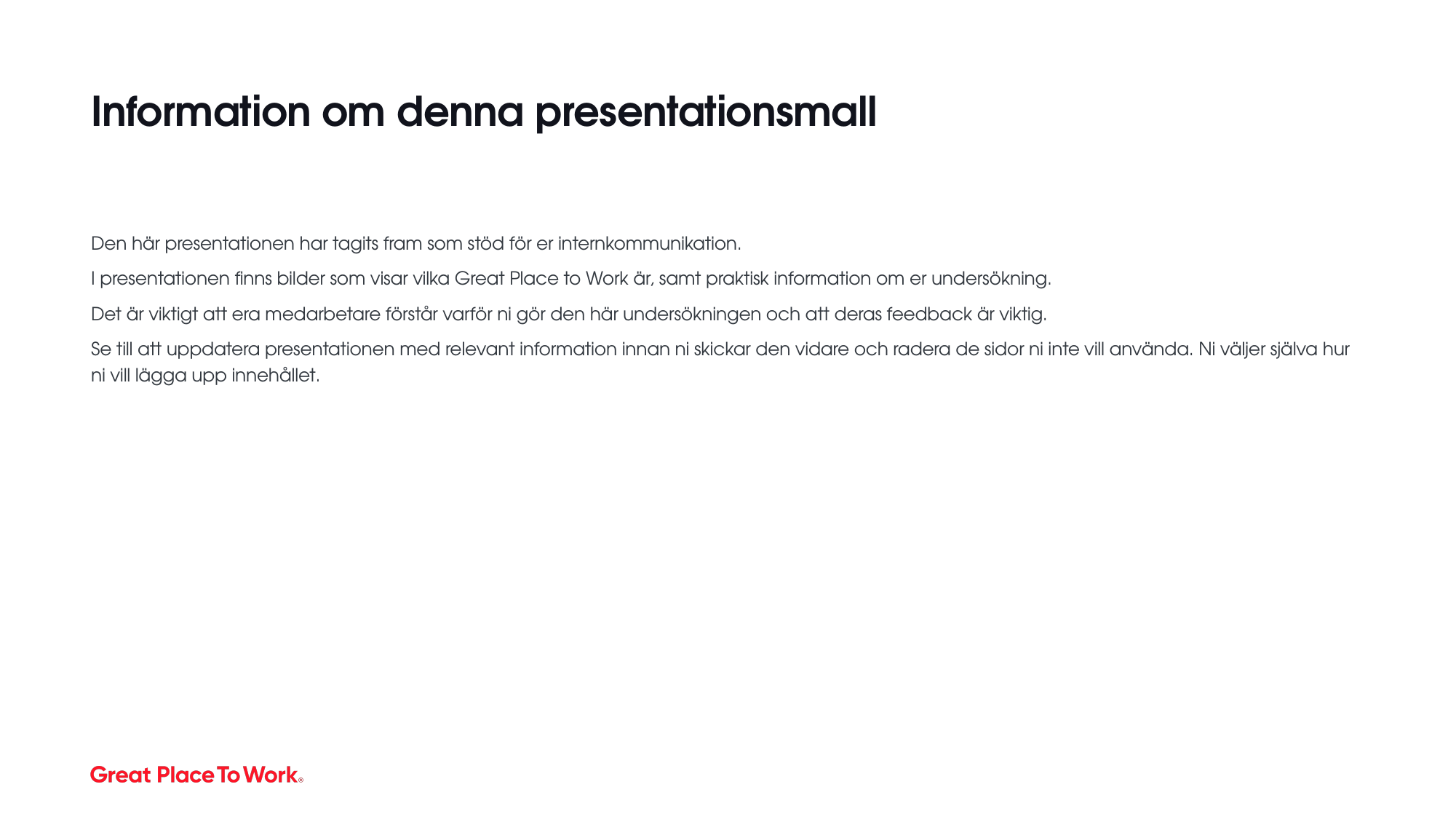

# Information om denna presentationsmall

Den här presentationen har tagits fram som stöd för er internkommunikation.
I presentationen finns bilder som visar vilka Great Place to Work är, samt praktisk information om er undersökning.
Det är viktigt att era medarbetare förstår varför ni gör den här undersökningen och att deras feedback är viktig.
Se till att uppdatera presentationen med relevant information innan ni skickar den vidare och radera de sidor ni inte vill använda. Ni väljer själva hur ni vill lägga upp innehållet.